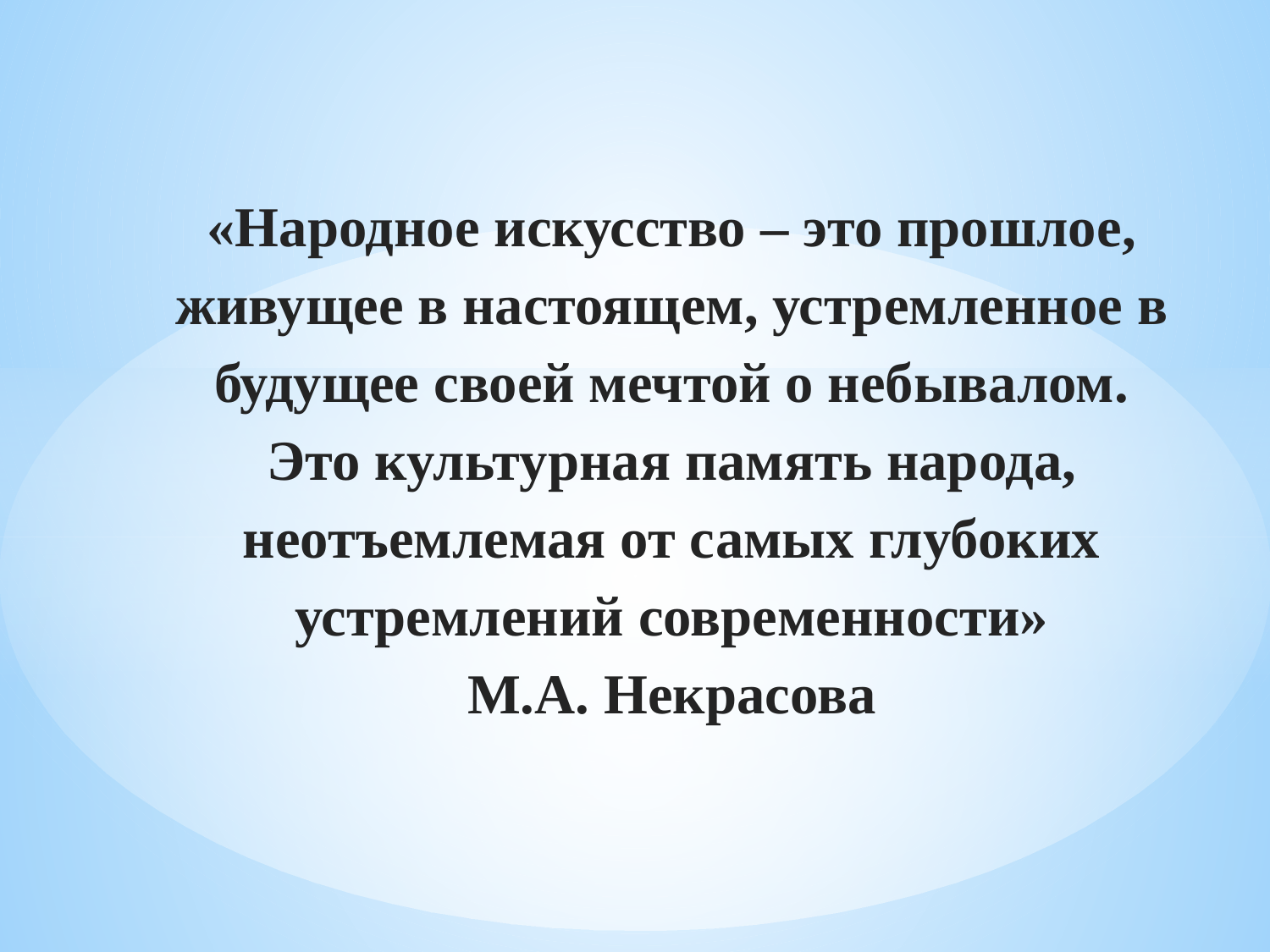

# «Народное искусство – это прошлое, живущее в настоящем, устремленное в будущее своей мечтой о небывалом. Это культурная память народа, неотъемлемая от самых глубоких устремлений современности» М.А. Некрасова